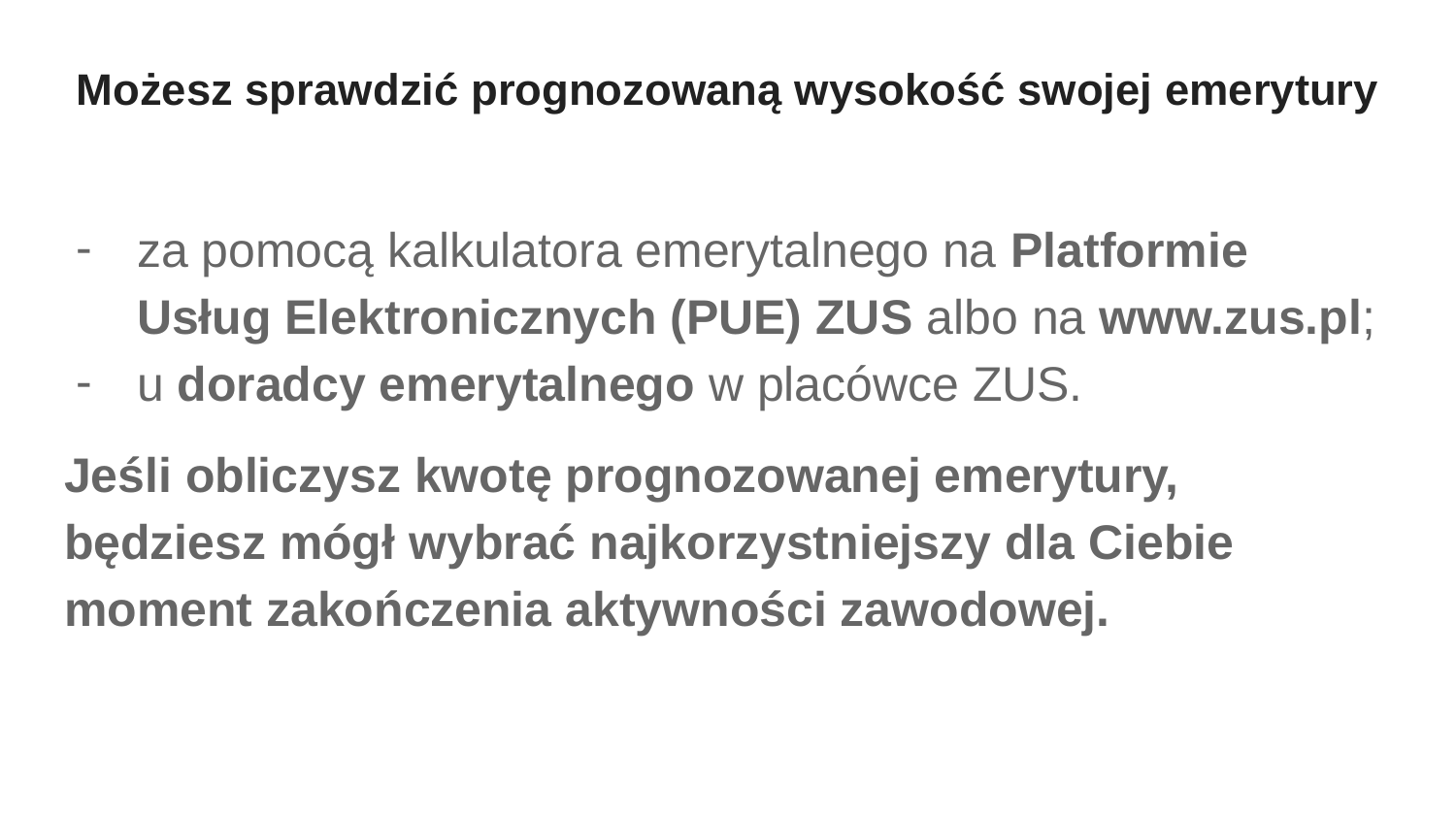

# Możesz sprawdzić prognozowaną wysokość swojej emerytury
za pomocą kalkulatora emerytalnego na Platformie Usług Elektronicznych (PUE) ZUS albo na www.zus.pl;
u doradcy emerytalnego w placówce ZUS.
Jeśli obliczysz kwotę prognozowanej emerytury, będziesz mógł wybrać najkorzystniejszy dla Ciebie moment zakończenia aktywności zawodowej.